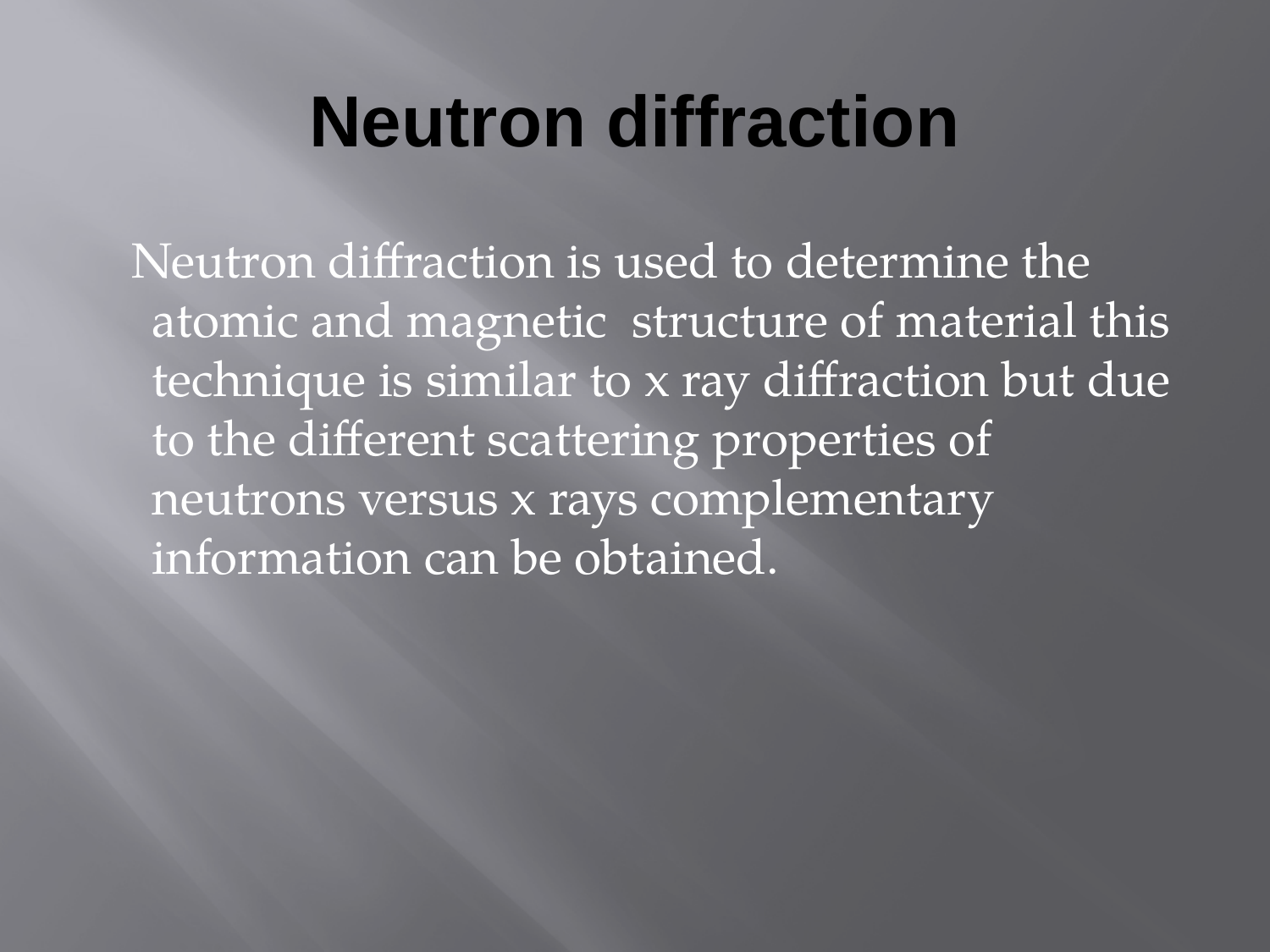

# Neutron diffraction
   Neutron diffraction is used to determine the atomic and magnetic  structure of material this technique is similar to x ray diffraction but due to the different scattering properties of neutrons versus x rays complementary information can be obtained.